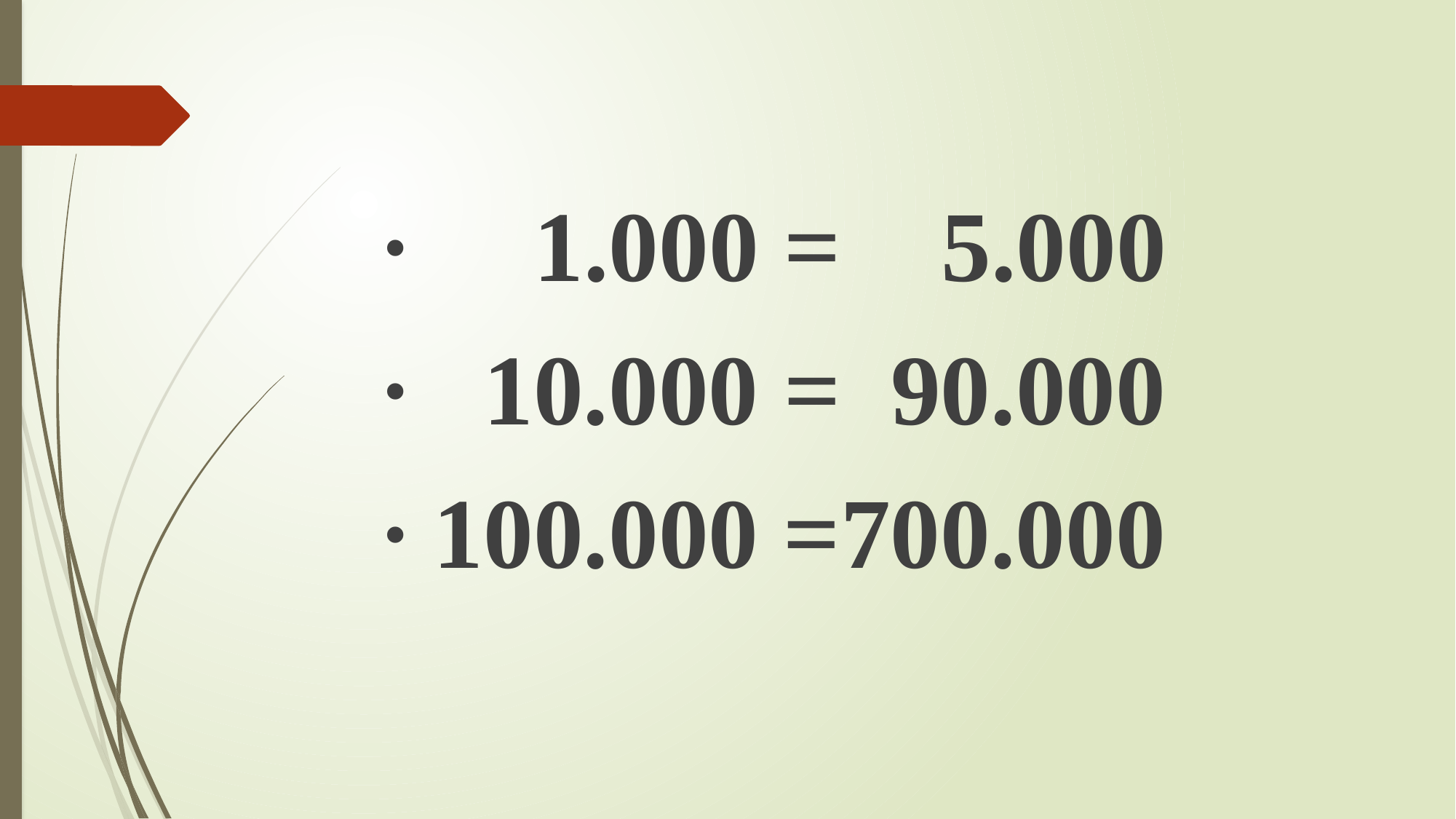

⁯      ∙     1.000 =    5.000
⁯      ∙   10.000 =  90.000
⁯      ∙ 100.000 =700.000